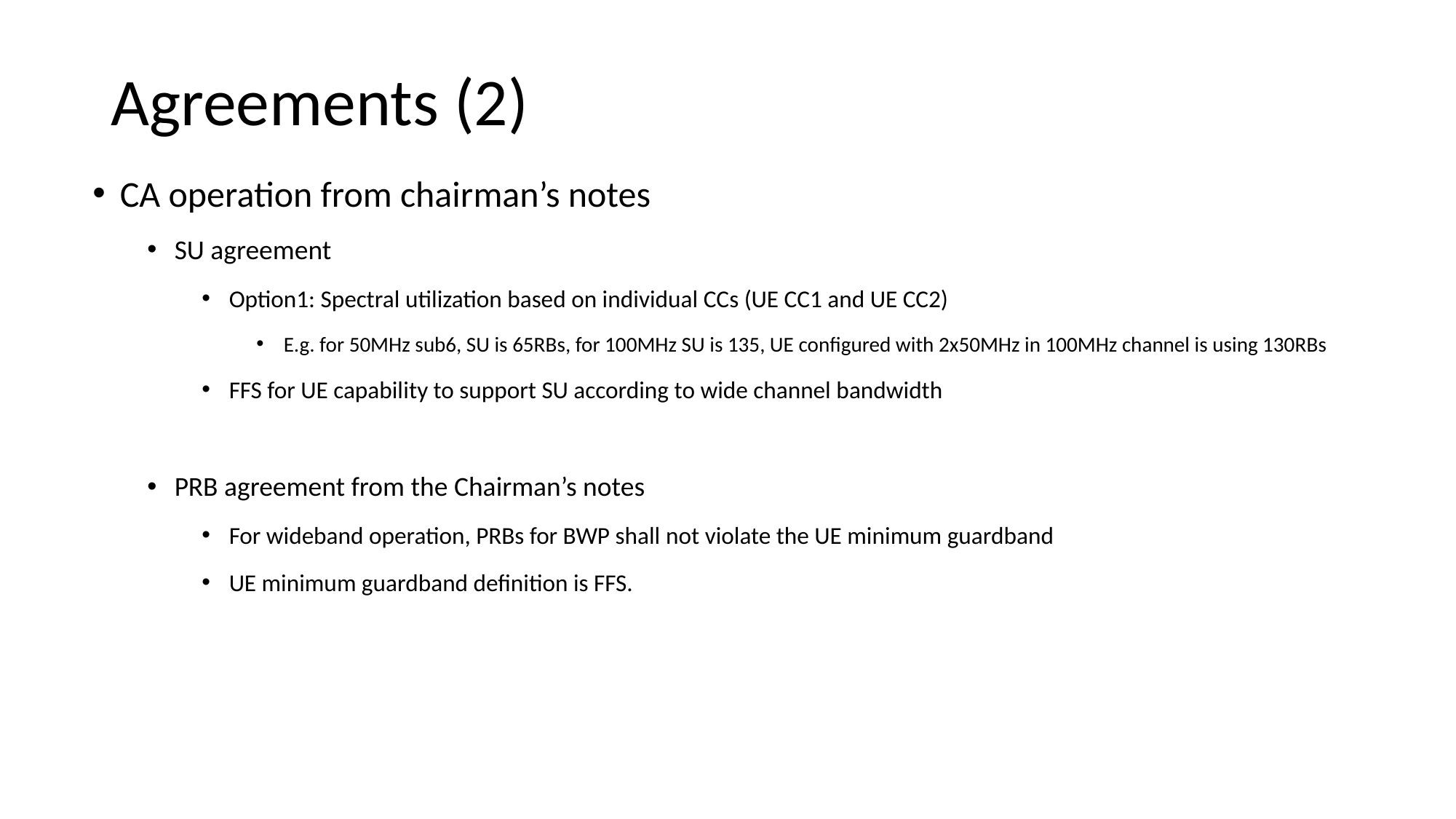

Agreements (2)
CA operation from chairman’s notes
SU agreement
Option1: Spectral utilization based on individual CCs (UE CC1 and UE CC2)
E.g. for 50MHz sub6, SU is 65RBs, for 100MHz SU is 135, UE configured with 2x50MHz in 100MHz channel is using 130RBs
FFS for UE capability to support SU according to wide channel bandwidth

PRB agreement from the Chairman’s notes
For wideband operation, PRBs for BWP shall not violate the UE minimum guardband
UE minimum guardband definition is FFS.